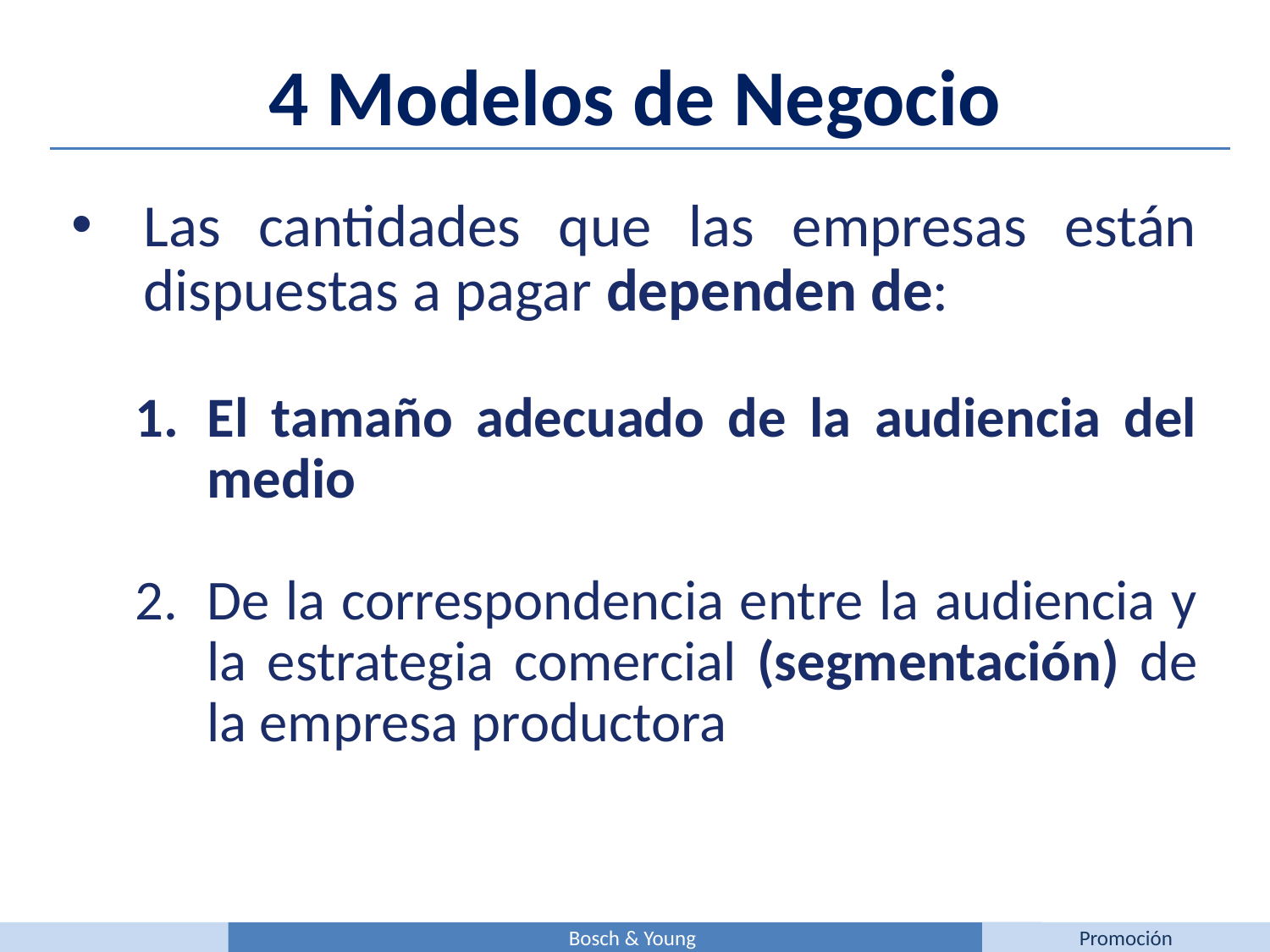

4 Modelos de Negocio
Las cantidades que las empresas están dispuestas a pagar dependen de:

El tamaño adecuado de la audiencia del medio

De la correspondencia entre la audiencia y la estrategia comercial (segmentación) de la empresa productora

Bosch & Young
Promoción